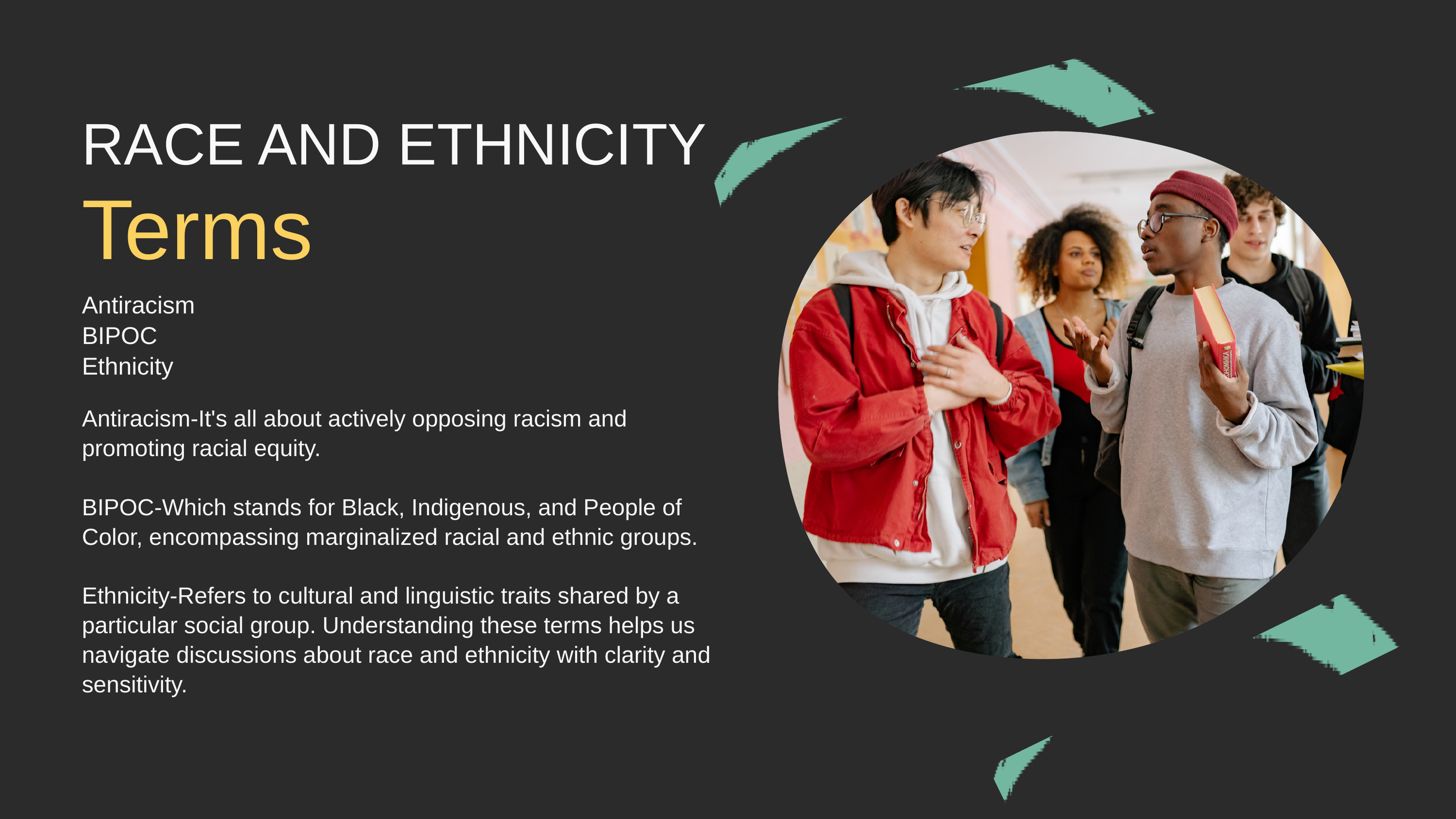

RACE AND ETHNICITY

Terms
Antiracism
BIPOC
Ethnicity

Antiracism-It's all about actively opposing racism and promoting racial equity.

BIPOC-Which stands for Black, Indigenous, and People of Color, encompassing marginalized racial and ethnic groups.

Ethnicity-Refers to cultural and linguistic traits shared by a particular social group. Understanding these terms helps us navigate discussions about race and ethnicity with clarity and sensitivity.